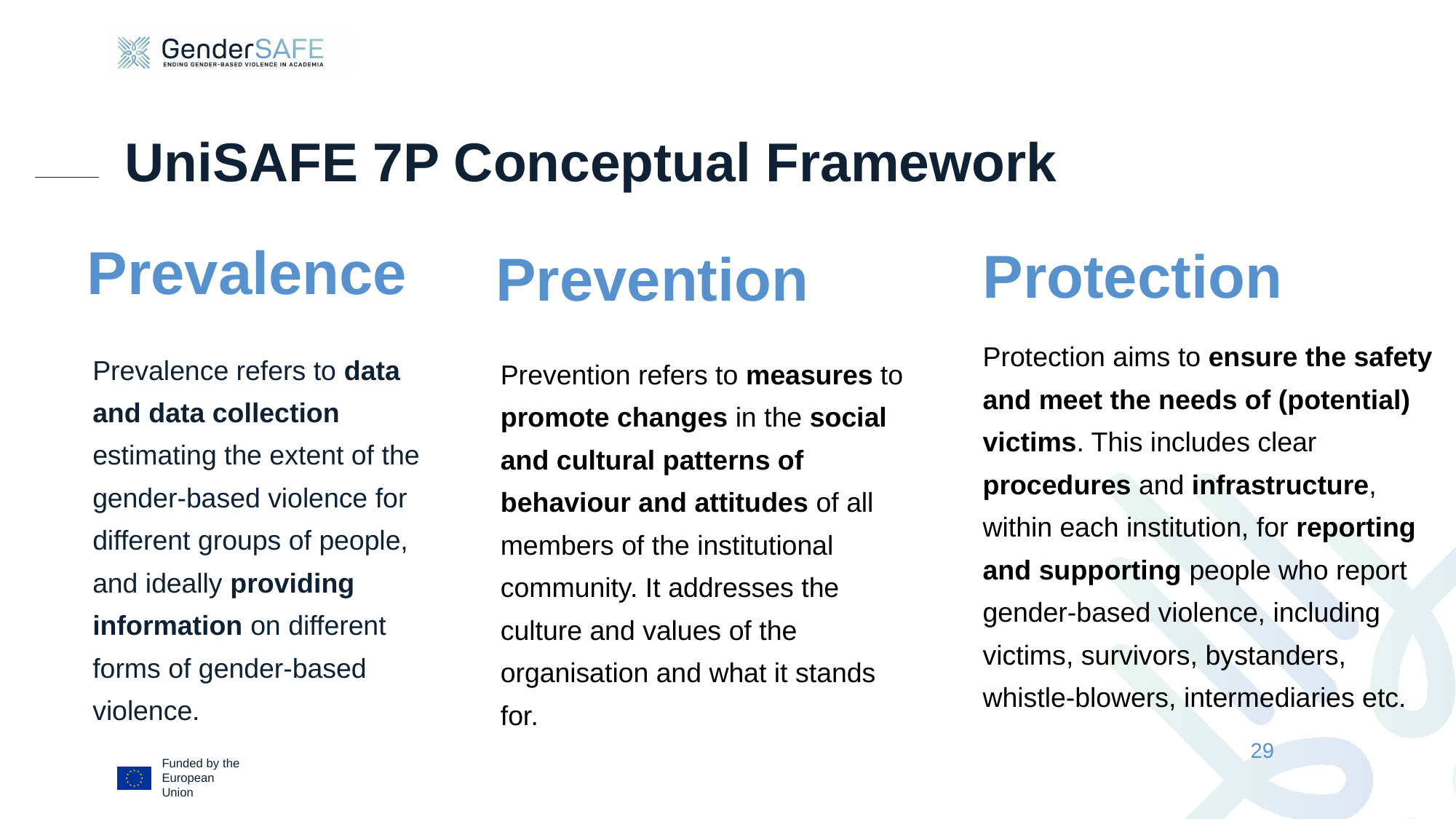

# UniSAFE 7P Conceptual Framework
Prevalence
Protection
Prevention
Protection aims to ensure the safety and meet the needs of (potential) victims. This includes clear procedures and infrastructure, within each institution, for reporting and supporting people who report gender-based violence, including victims, survivors, bystanders, whistle-blowers, intermediaries etc.
Prevalence refers to data and data collection estimating the extent of the gender-based violence for different groups of people, and ideally providing information on different forms of gender-based violence.
Prevention refers to measures to promote changes in the social and cultural patterns of behaviour and attitudes of all members of the institutional community. It addresses the culture and values of the organisation and what it stands for.
29